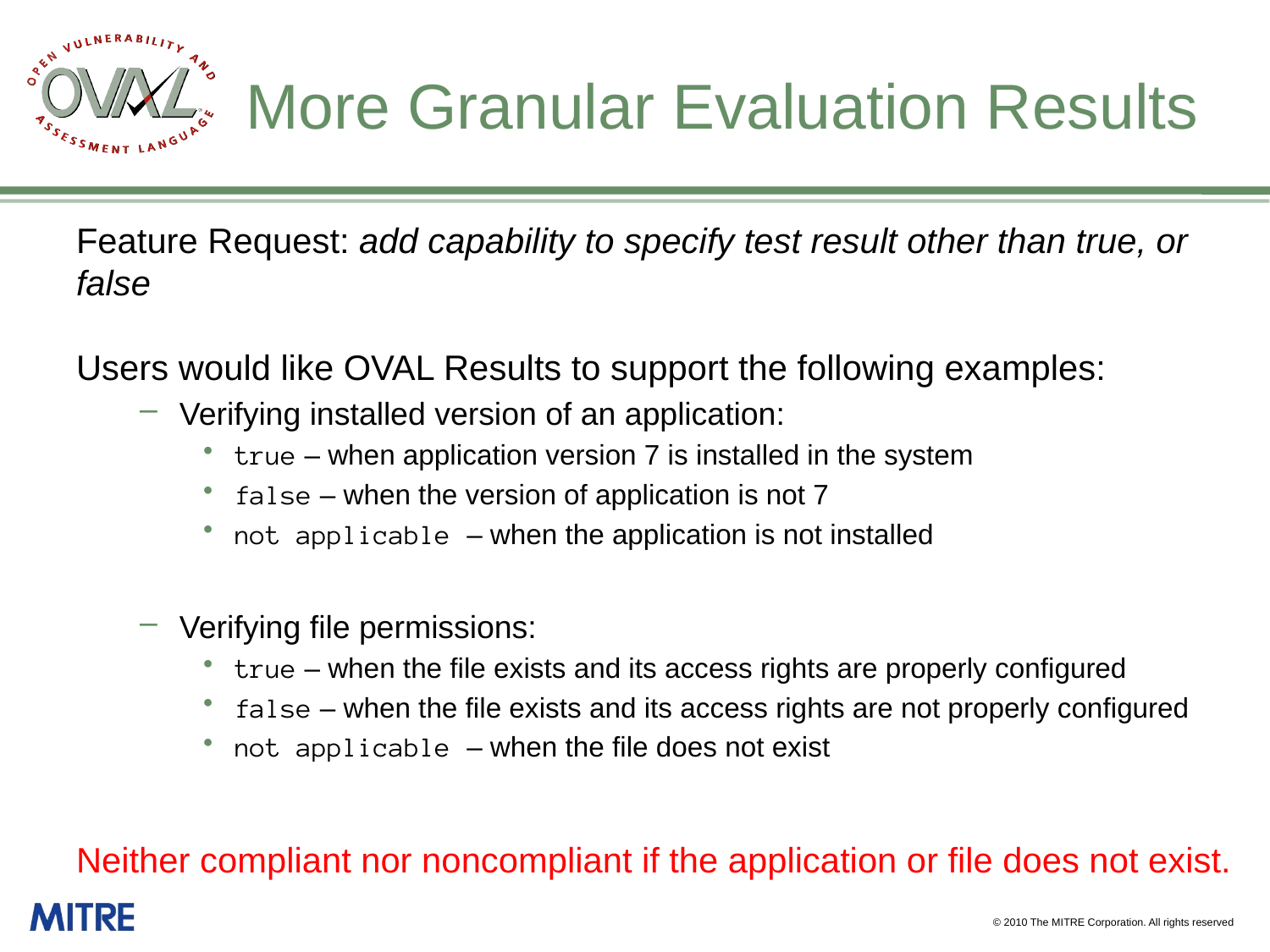

# More Granular Evaluation Results
Feature Request: add capability to specify test result other than true, or false

Users would like OVAL Results to support the following examples:
Verifying installed version of an application:
true – when application version 7 is installed in the system
false – when the version of application is not 7
not applicable – when the application is not installed

Verifying file permissions:
true – when the file exists and its access rights are properly configured
false – when the file exists and its access rights are not properly configured
not applicable – when the file does not exist

Neither compliant nor noncompliant if the application or file does not exist.